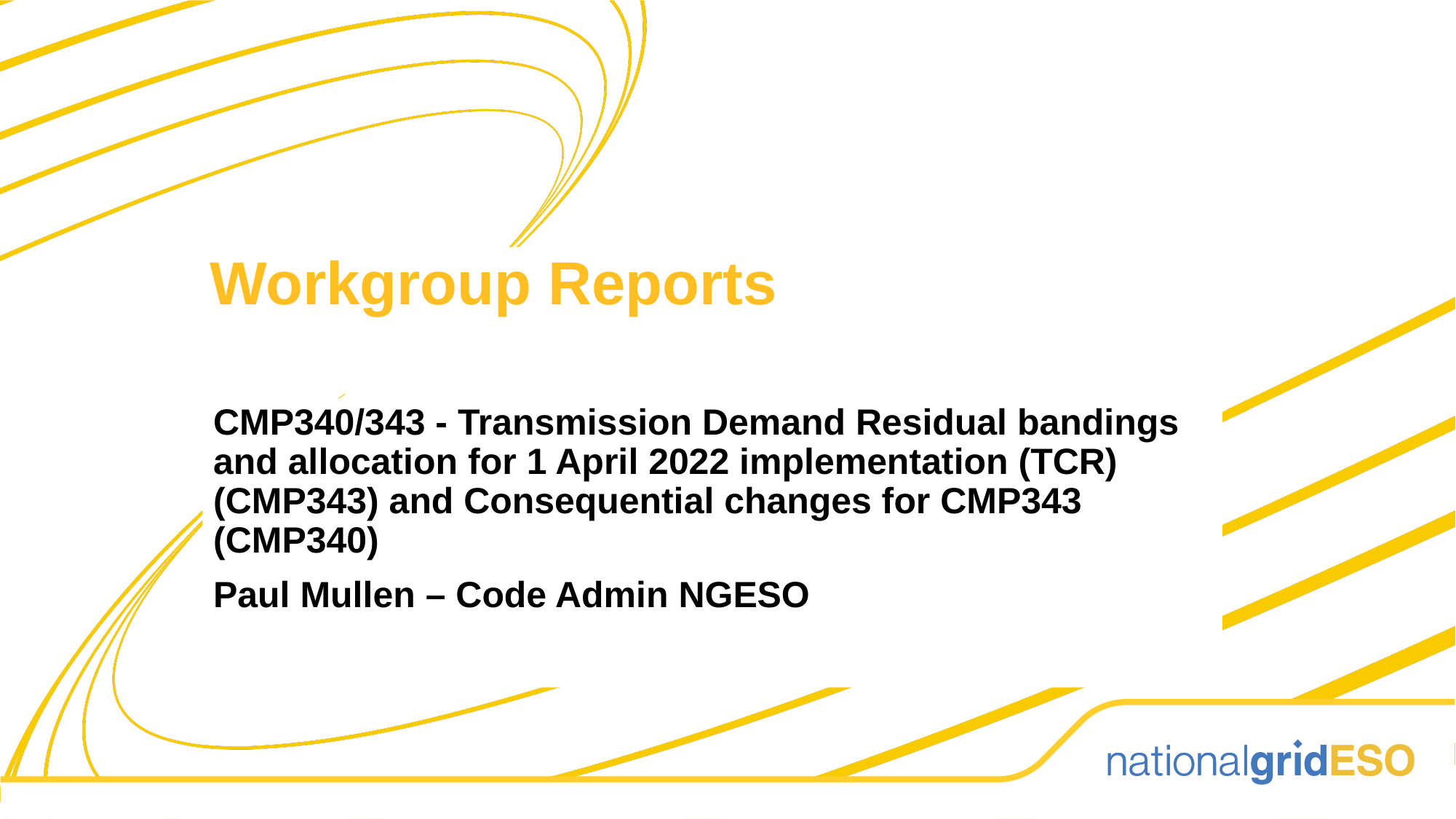

Workgroup Reports
CMP340/343 - Transmission Demand Residual bandings and allocation for 1 April 2022 implementation (TCR) (CMP343) and Consequential changes for CMP343 (CMP340)
Paul Mullen – Code Admin NGESO